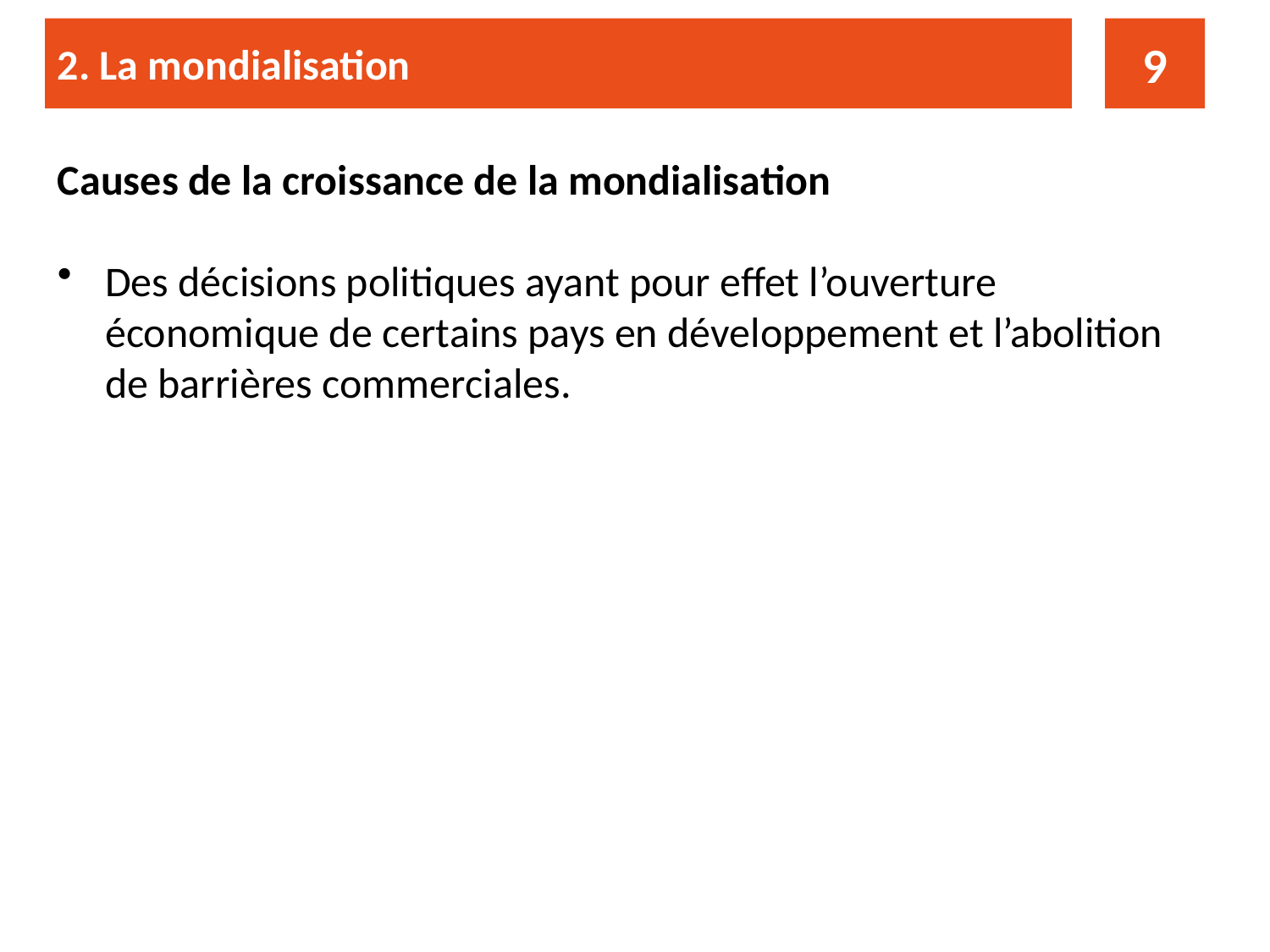

2. La mondialisation
9
Causes de la croissance de la mondialisation

Des décisions politiques ayant pour effet l’ouverture économique de certains pays en développement et l’abolition de barrières commerciales.